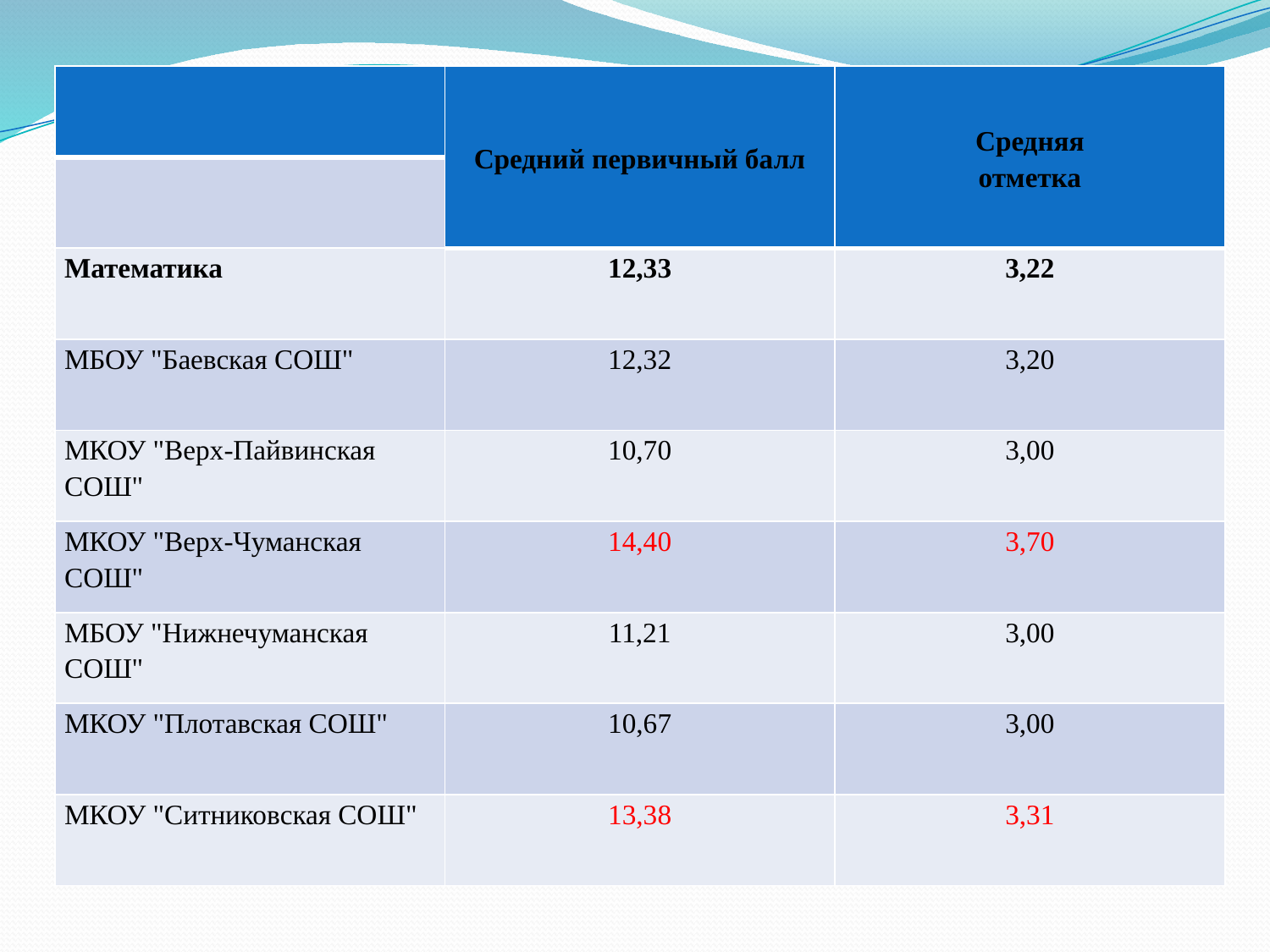

|  | Средний первичный балл | Средняя отметка |
| --- | --- | --- |
|  |  |  |
| Математика | 12,33 | 3,22 |
| МБОУ "Баевская СОШ" | 12,32 | 3,20 |
| МКОУ "Верх-Пайвинская СОШ" | 10,70 | 3,00 |
| МКОУ "Верх-Чуманская СОШ" | 14,40 | 3,70 |
| МБОУ "Нижнечуманская СОШ" | 11,21 | 3,00 |
| МКОУ "Плотавская СОШ" | 10,67 | 3,00 |
| МКОУ "Ситниковская СОШ" | 13,38 | 3,31 |